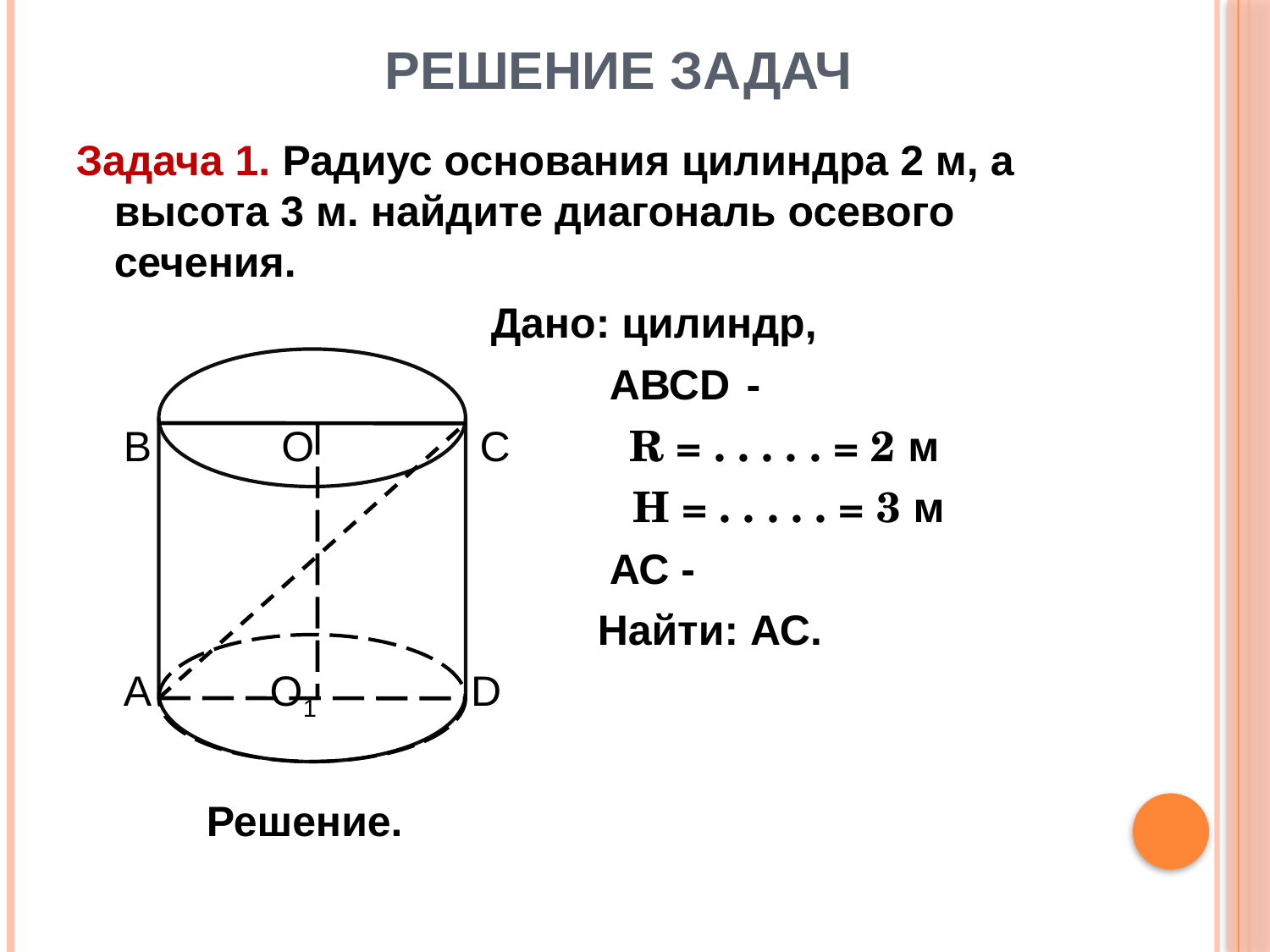

# Решение задач
Задача 1. Радиус основания цилиндра 2 м, а высота 3 м. найдите диагональ осевого сечения.
                                   Дано: цилиндр,
                                             АВСD -
    В           О              С          R = . . . . . = 2 м
                                               H = . . . . . = 3 м
                                             АС -
                                            Найти: АС.
    А          О1             D

           Решение.